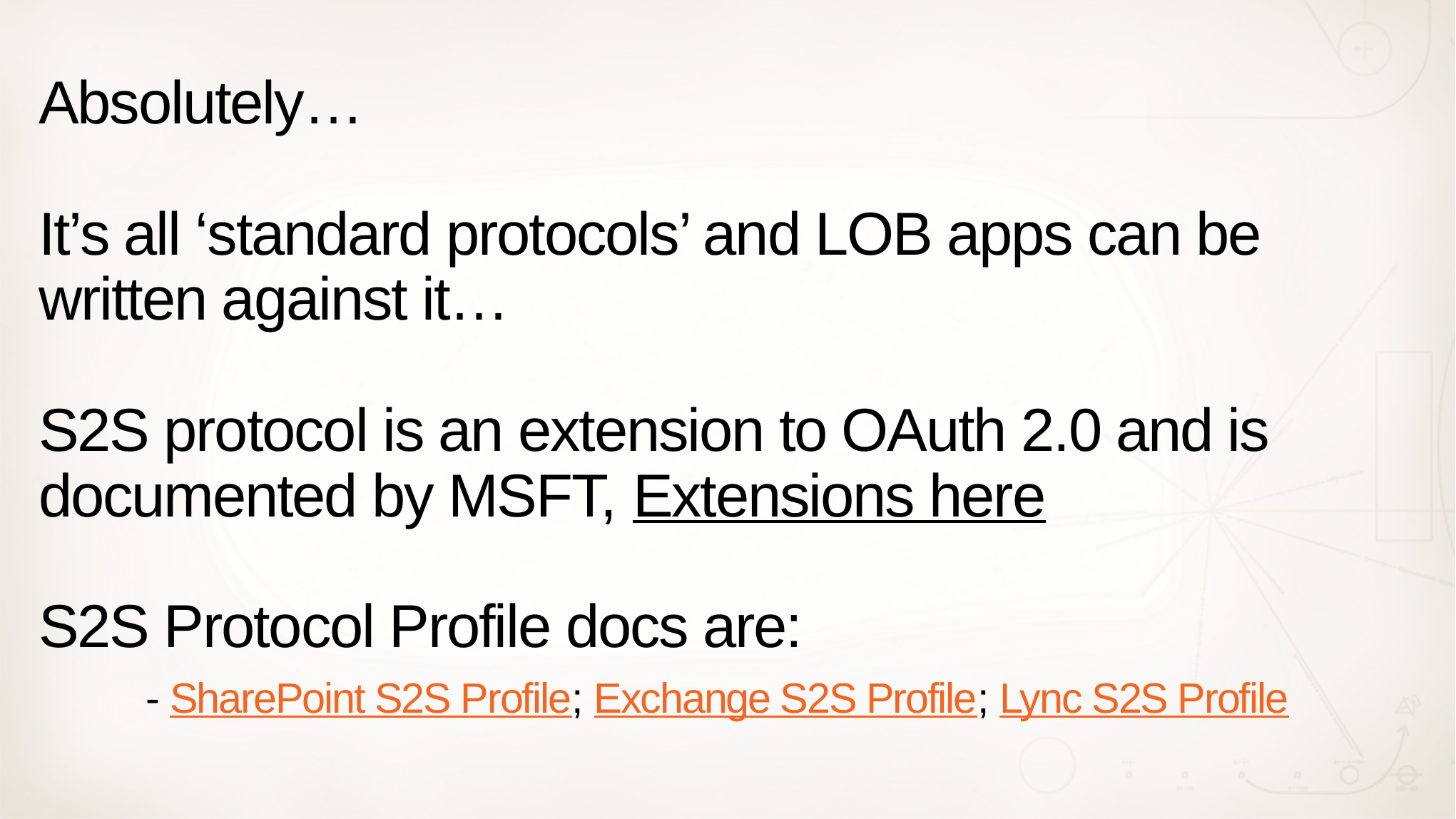

# Absolutely… It’s all ‘standard protocols’ and LOB apps can be written against it… S2S protocol is an extension to OAuth 2.0 and is documented by MSFT, Extensions here S2S Protocol Profile docs are: - SharePoint S2S Profile; Exchange S2S Profile; Lync S2S Profile